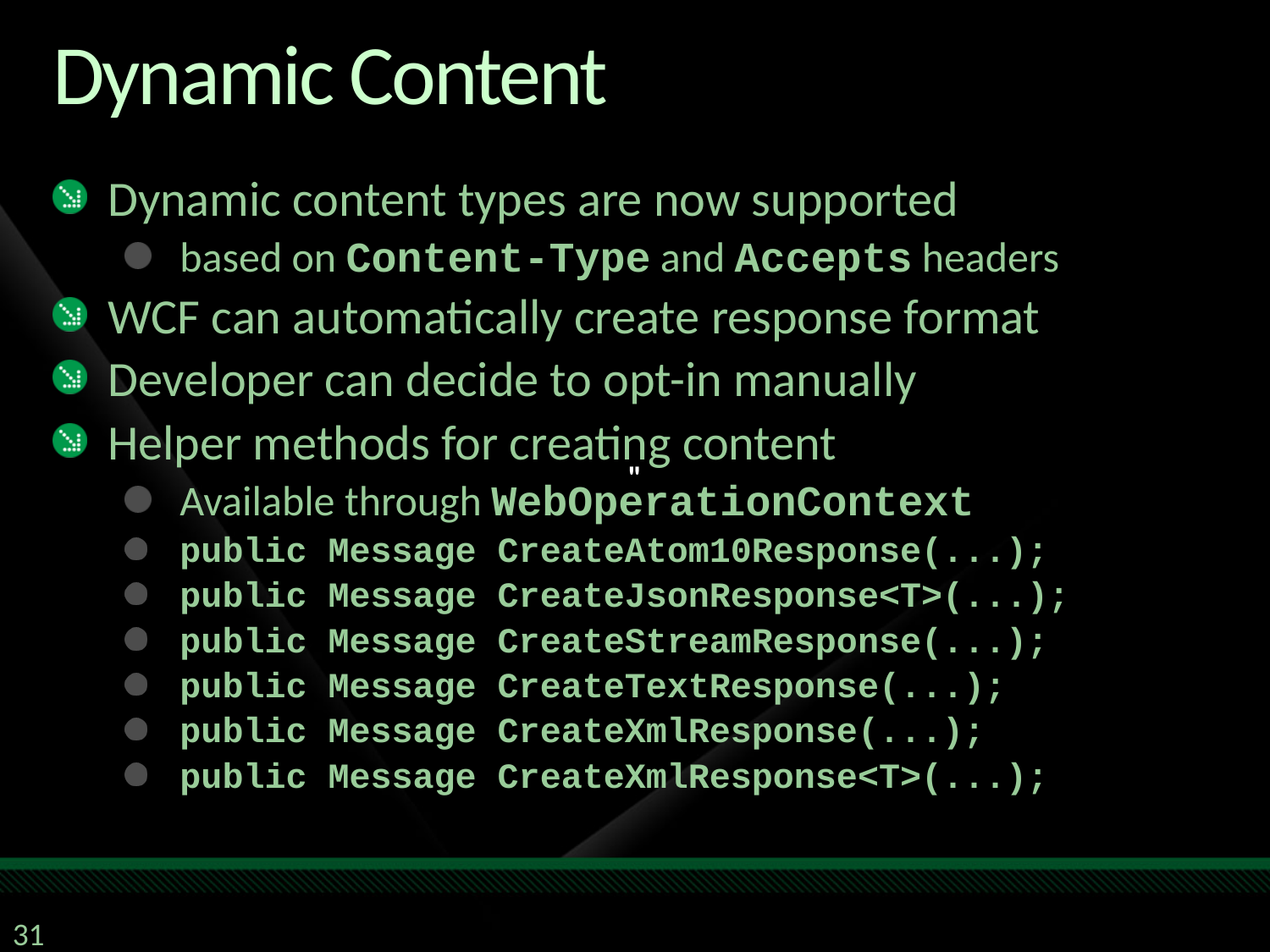

# Dynamic Content
Dynamic content types are now supported
based on Content-Type and Accepts headers
WCF can automatically create response format
Developer can decide to opt-in manually
Helper methods for creating content
Available through WebOperationContext
public Message CreateAtom10Response(...);
public Message CreateJsonResponse<T>(...);
public Message CreateStreamResponse(...);
public Message CreateTextResponse(...);
public Message CreateXmlResponse(...);
public Message CreateXmlResponse<T>(...);
"
31